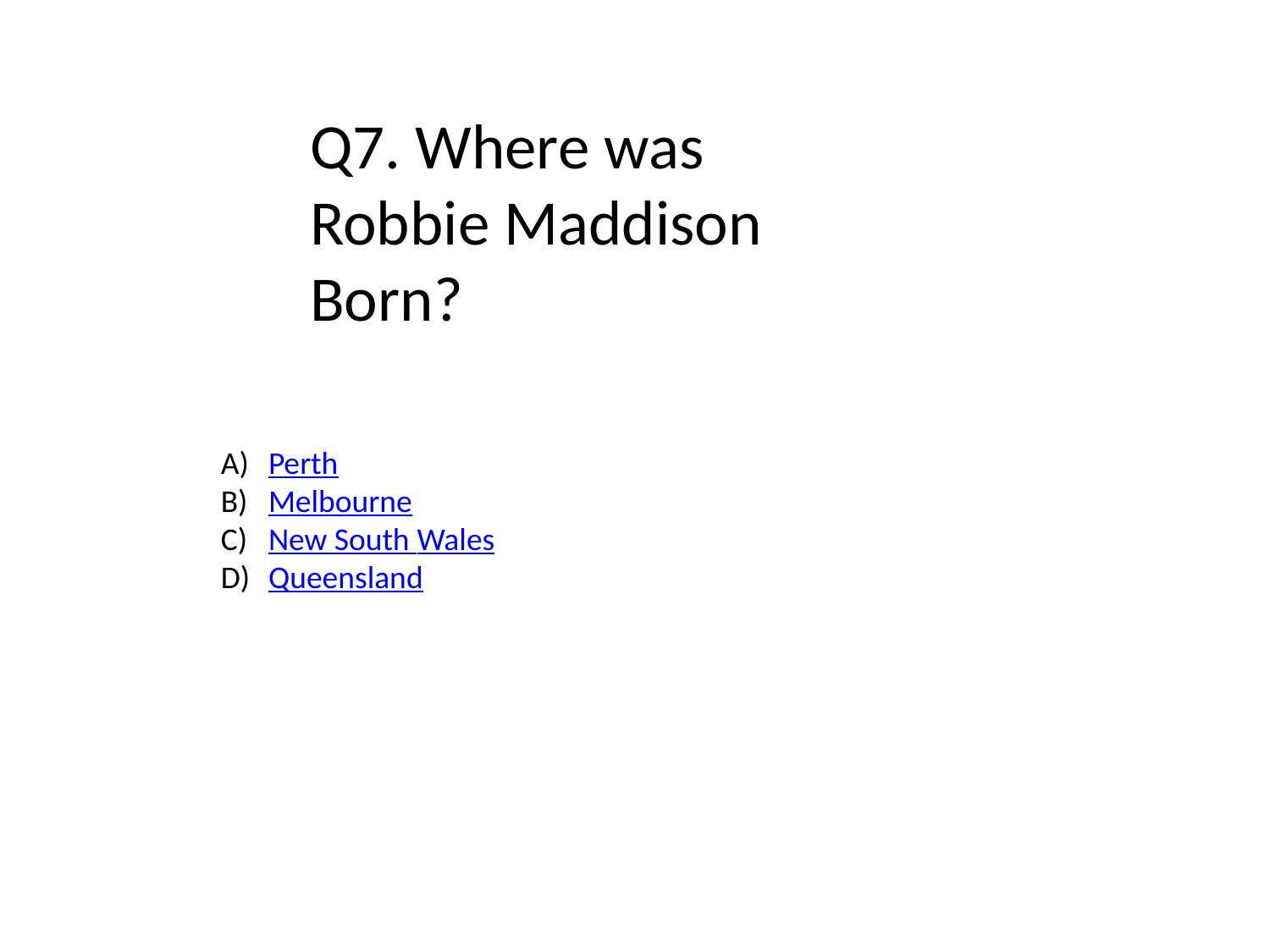

Q7. Where was Robbie Maddison Born?
Perth
Melbourne
New South Wales
Queensland